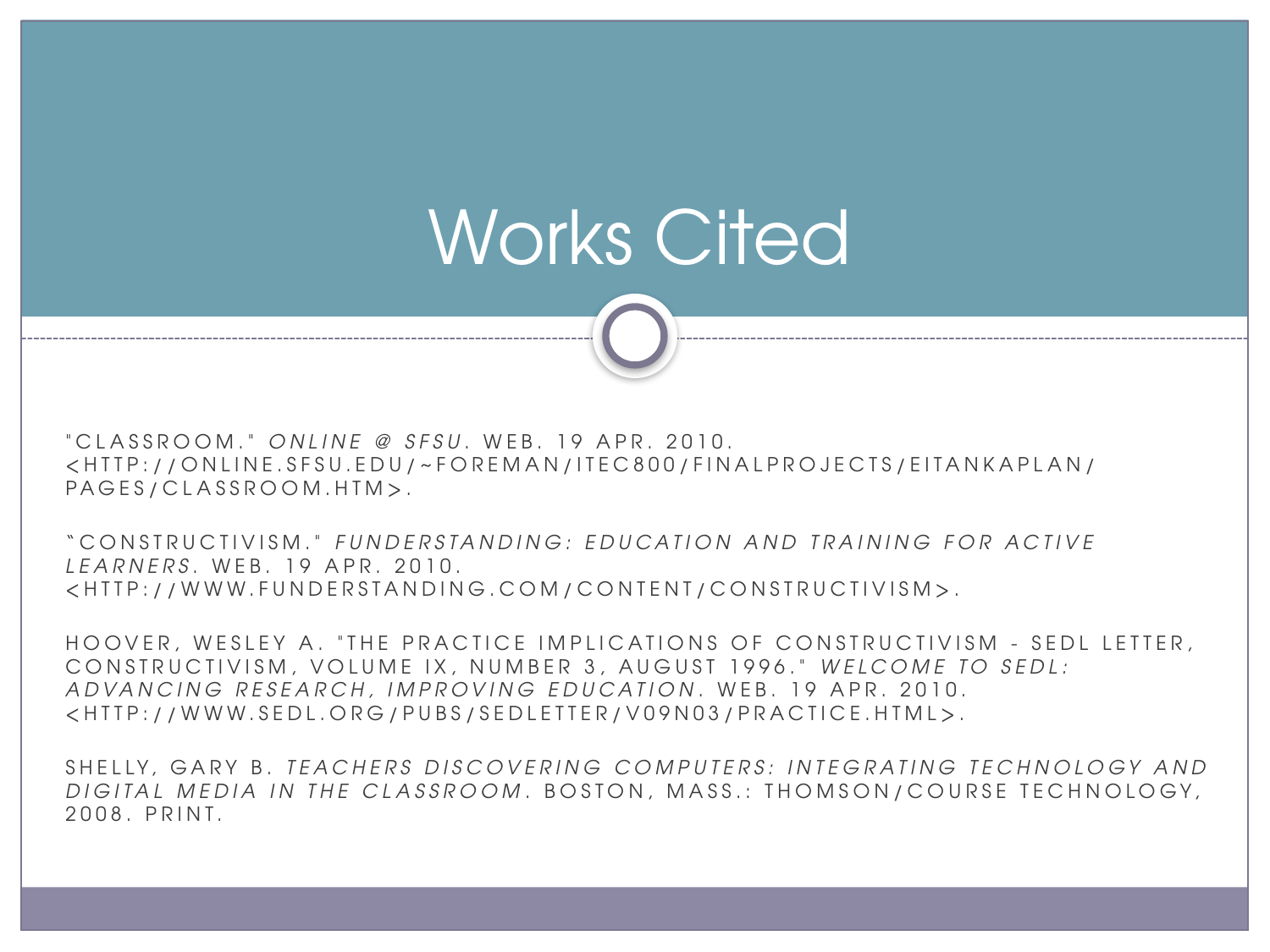

# Works Cited
"Classroom." Online @ SFSU. Web. 19 Apr. 2010. <http://online.sfsu.edu/~foreman/itec800/finalprojects/eitankaplan/pages/classroom.htm>.

“Constructivism." Funderstanding: Education and Training for Active Learners. Web. 19 Apr. 2010. <http://www.funderstanding.com/content/constructivism>.

Hoover, Wesley A. "The Practice Implications of Constructivism - SEDL Letter, Constructivism, Volume IX, Number 3, August 1996." Welcome to SEDL: Advancing Research, Improving Education. Web. 19 Apr. 2010. <http://www.sedl.org/pubs/sedletter/v09n03/practice.html>.

Shelly, Gary B. Teachers Discovering Computers: Integrating Technology and Digital Media in the Classroom. Boston, Mass.: Thomson/Course Technology, 2008. Print.